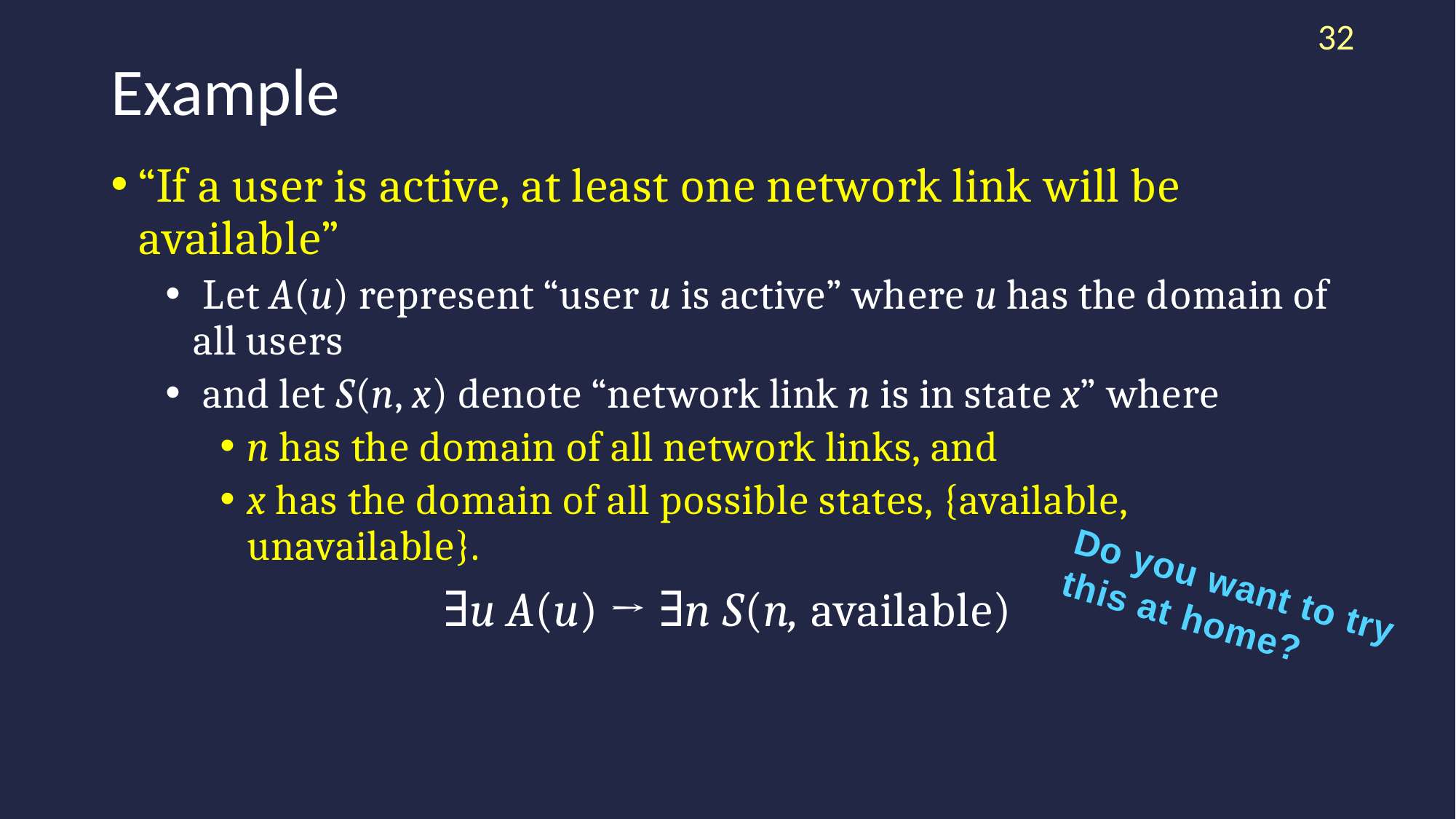

32
# Example
“If a user is active, at least one network link will be available”
 Let A(u) represent “user u is active” where u has the domain of all users
 and let S(n, x) denote “network link n is in state x” where
n has the domain of all network links, and
x has the domain of all possible states, {available, unavailable}.
∃u A(u) → ∃n S(n, available)
Do you want to try this at home?